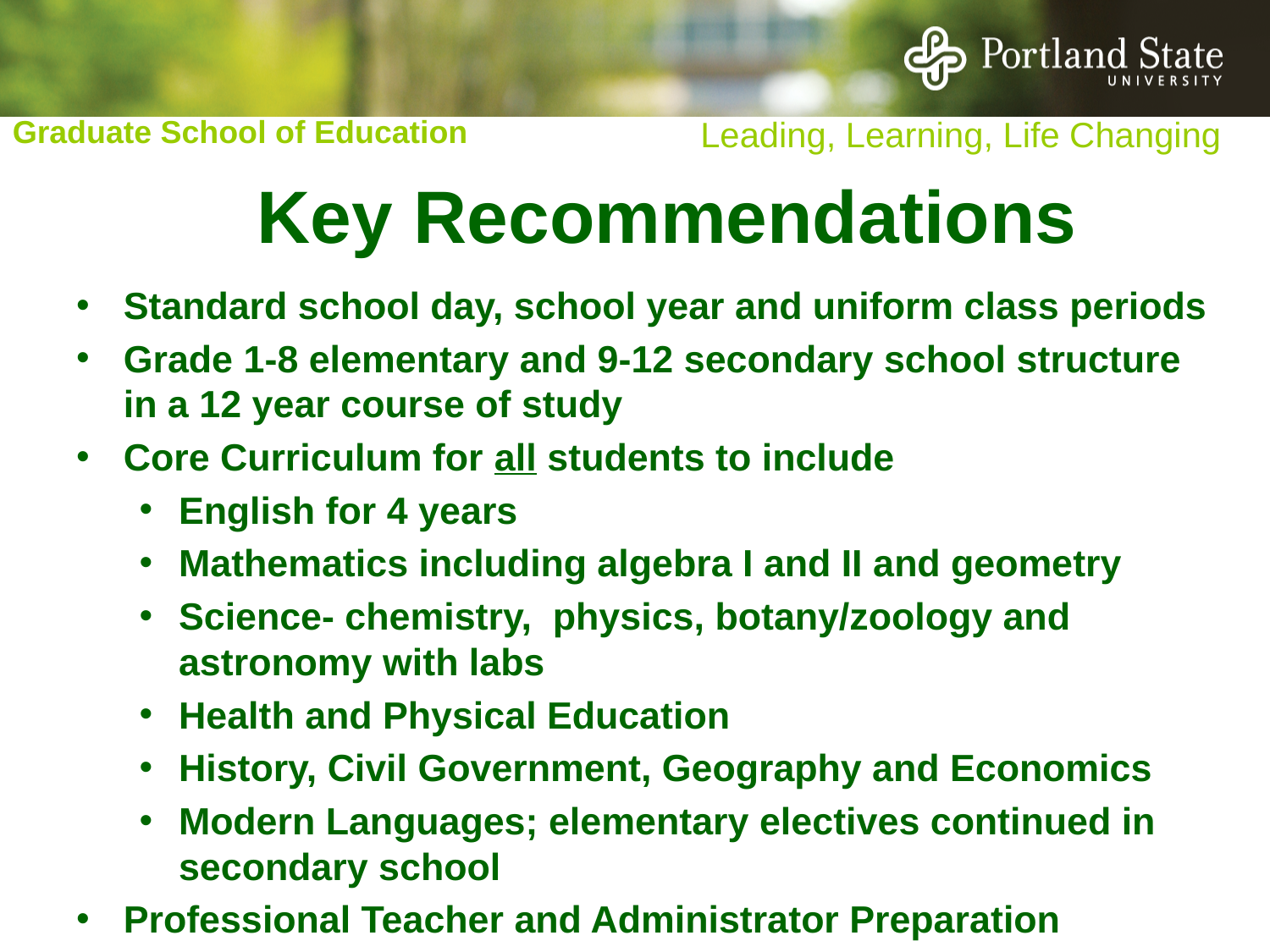

# Key Recommendations
Standard school day, school year and uniform class periods
Grade 1-8 elementary and 9-12 secondary school structure in a 12 year course of study
Core Curriculum for all students to include
English for 4 years
Mathematics including algebra I and II and geometry
Science- chemistry,  physics, botany/zoology and astronomy with labs
Health and Physical Education
History, Civil Government, Geography and Economics
Modern Languages; elementary electives continued in secondary school
Professional Teacher and Administrator Preparation